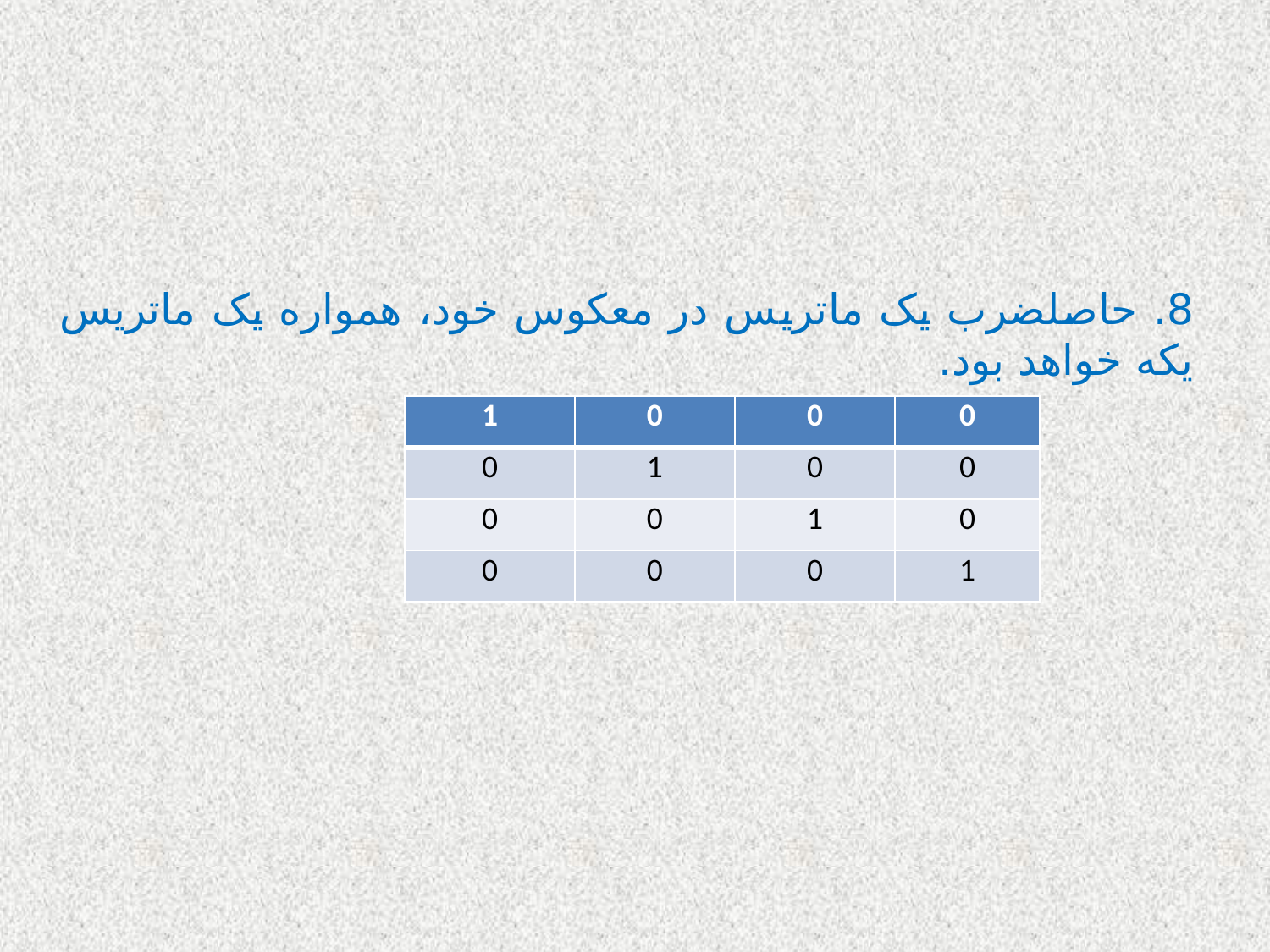

8. حاصلضرب یک ماتریس در معکوس خود، همواره یک ماتریس یکه خواهد بود.

| 1 | 0 | 0 | 0 |
| --- | --- | --- | --- |
| 0 | 1 | 0 | 0 |
| 0 | 0 | 1 | 0 |
| 0 | 0 | 0 | 1 |